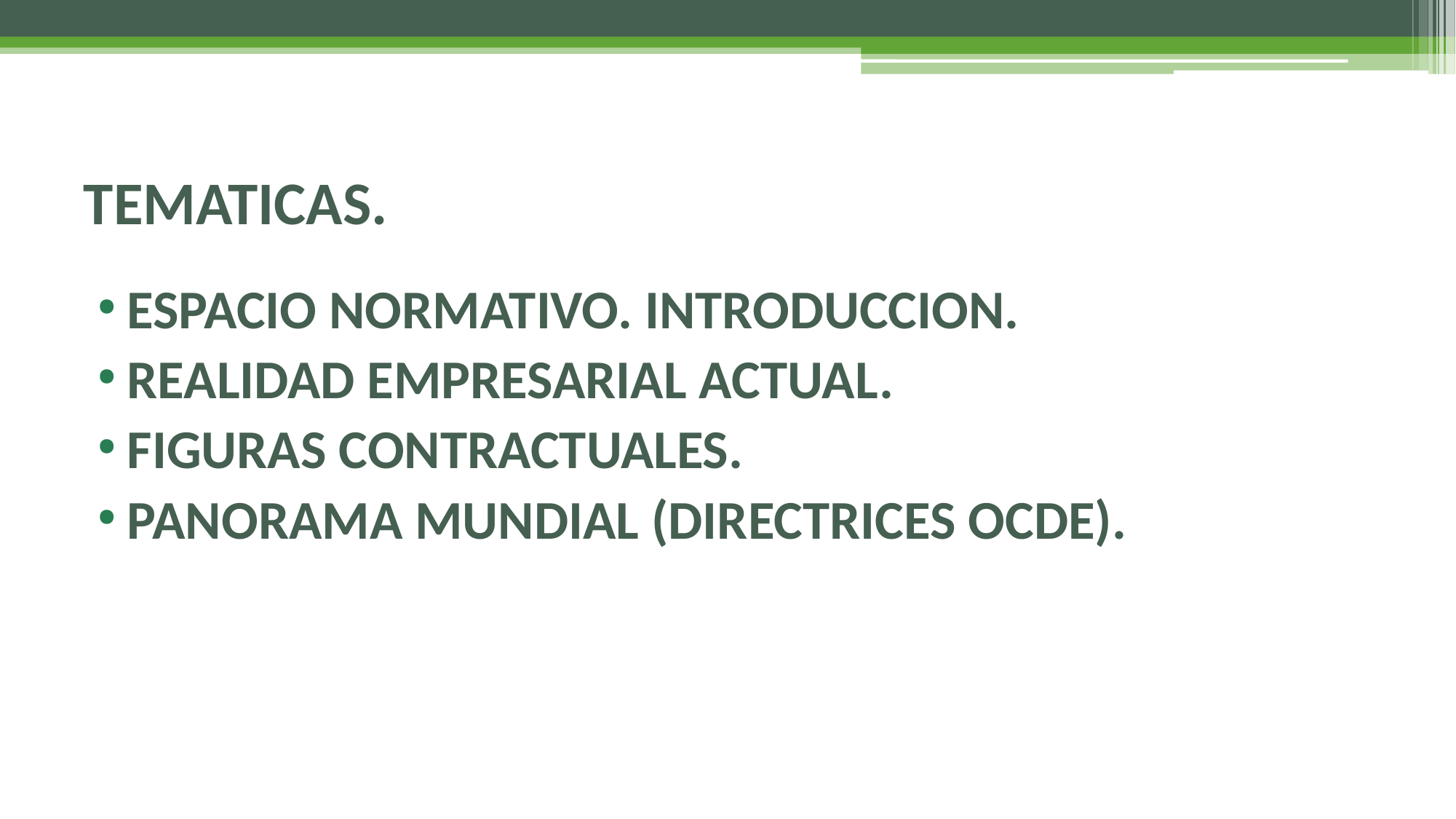

# TEMATICAS.
ESPACIO NORMATIVO. INTRODUCCION.
REALIDAD EMPRESARIAL ACTUAL.
FIGURAS CONTRACTUALES.
PANORAMA MUNDIAL (DIRECTRICES OCDE).